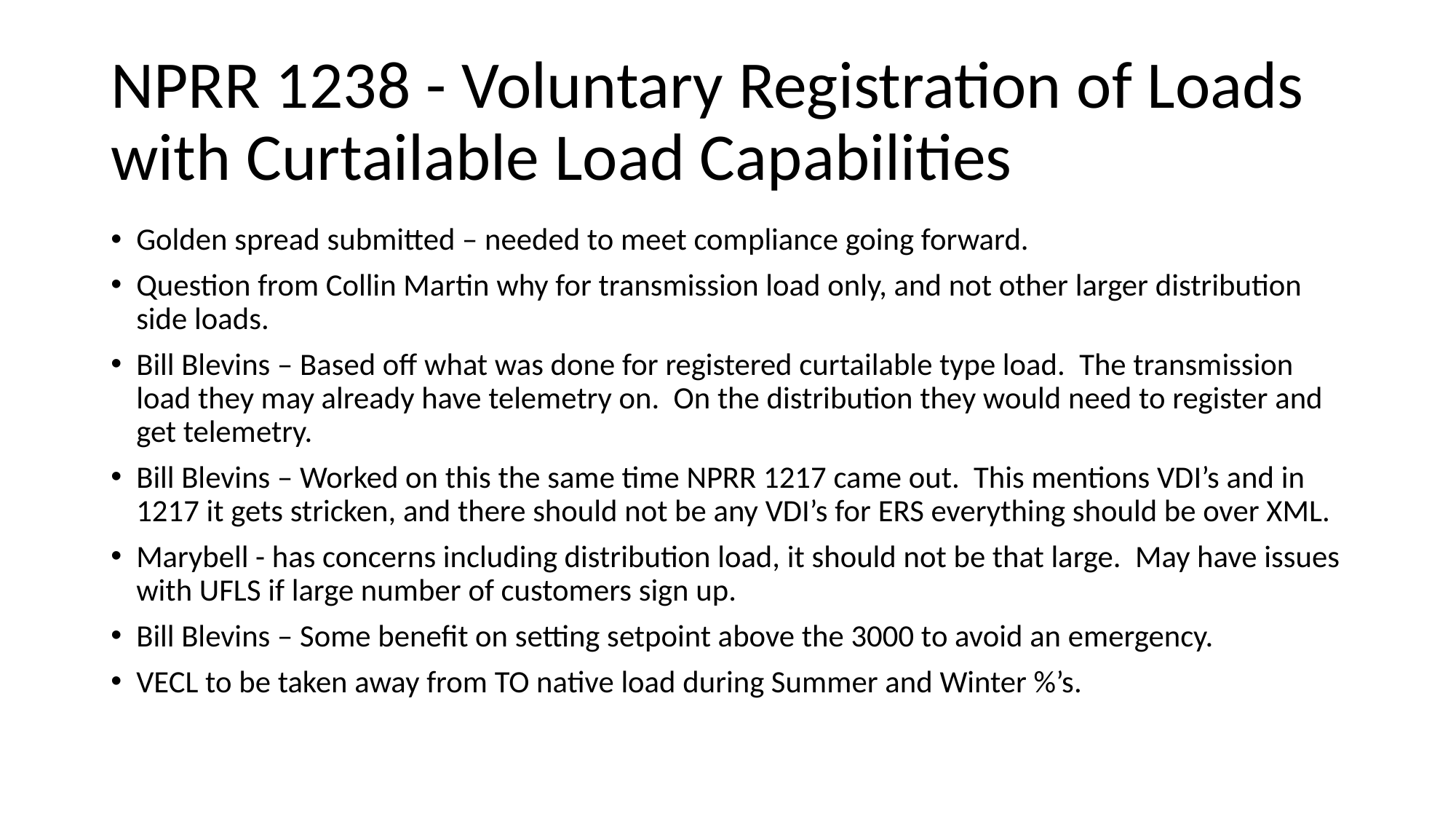

# NPRR 1238 - Voluntary Registration of Loads with Curtailable Load Capabilities
Golden spread submitted – needed to meet compliance going forward.
Question from Collin Martin why for transmission load only, and not other larger distribution side loads.
Bill Blevins – Based off what was done for registered curtailable type load.  The transmission load they may already have telemetry on.  On the distribution they would need to register and get telemetry.
Bill Blevins – Worked on this the same time NPRR 1217 came out.  This mentions VDI’s and in 1217 it gets stricken, and there should not be any VDI’s for ERS everything should be over XML.
Marybell - has concerns including distribution load, it should not be that large.  May have issues with UFLS if large number of customers sign up.
Bill Blevins – Some benefit on setting setpoint above the 3000 to avoid an emergency.
VECL to be taken away from TO native load during Summer and Winter %’s.